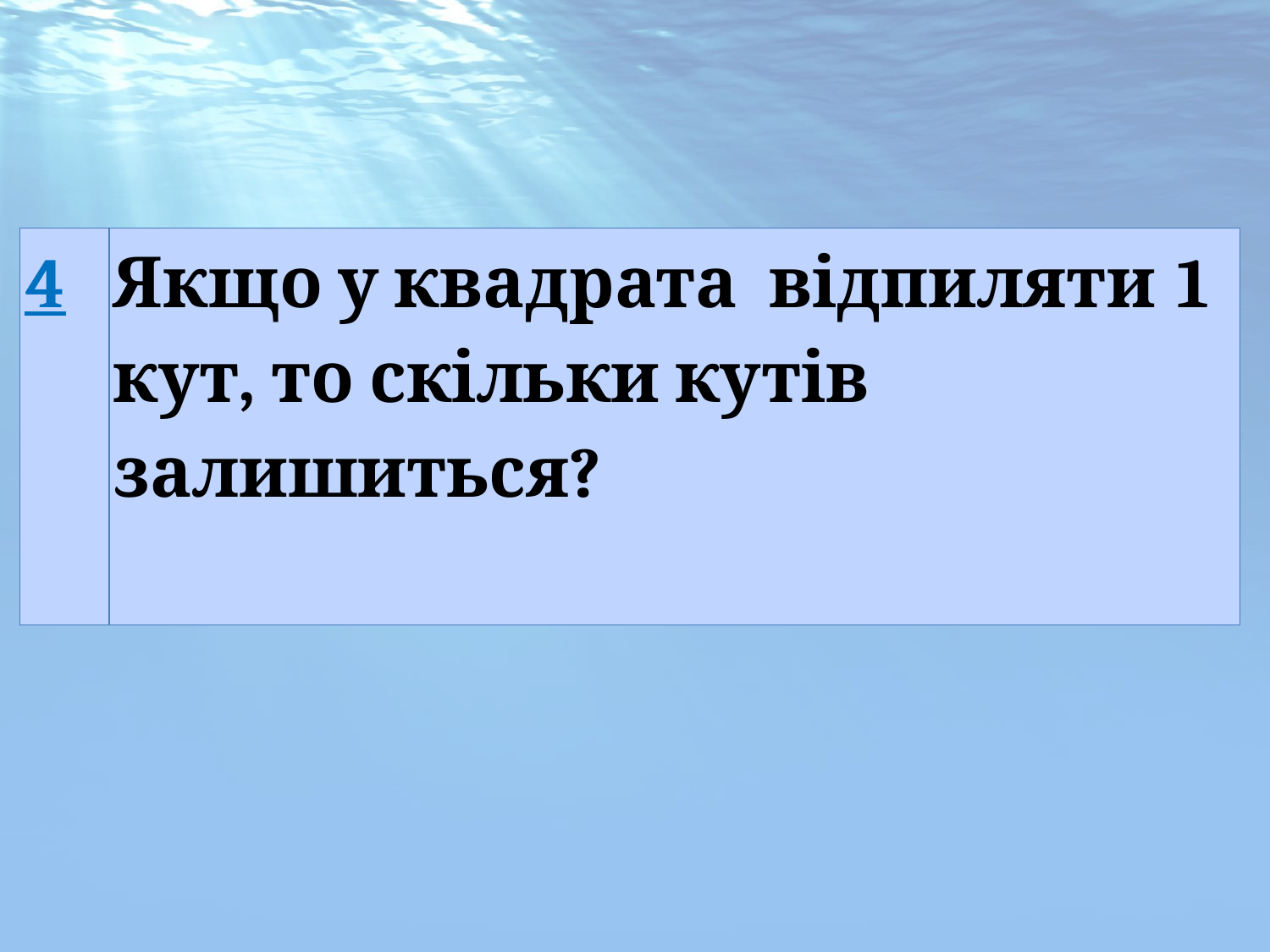

| 4 | Якщо у квадрата відпиляти 1 кут, то скільки кутів залишиться? |
| --- | --- |